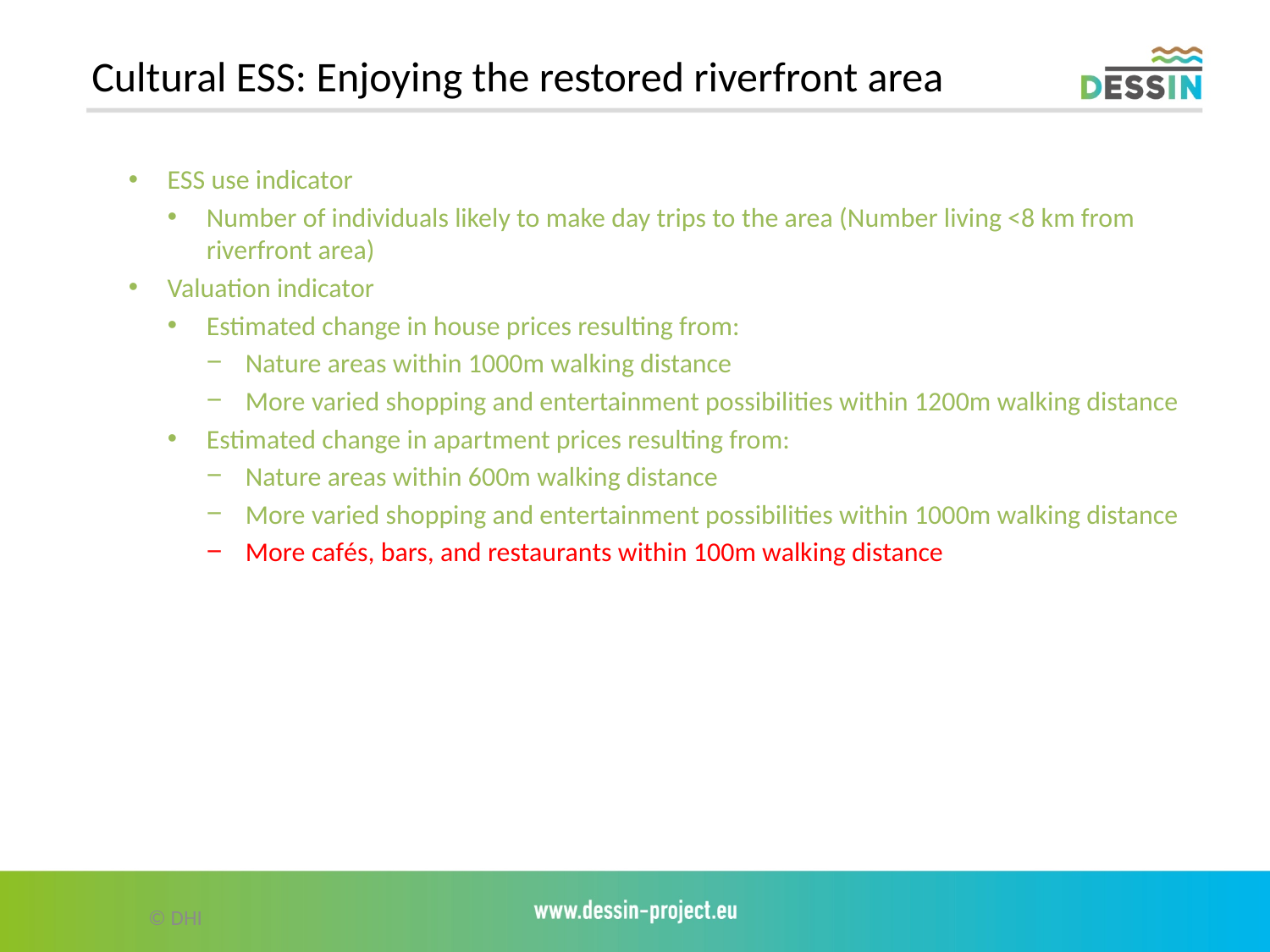

# Cultural ESS: Enjoying the restored riverfront area
ESS use indicator
Number of individuals likely to make day trips to the area (Number living <8 km from riverfront area)
Valuation indicator
Estimated change in house prices resulting from:
Nature areas within 1000m walking distance
More varied shopping and entertainment possibilities within 1200m walking distance
Estimated change in apartment prices resulting from:
Nature areas within 600m walking distance
More varied shopping and entertainment possibilities within 1000m walking distance
More cafés, bars, and restaurants within 100m walking distance

© DHI